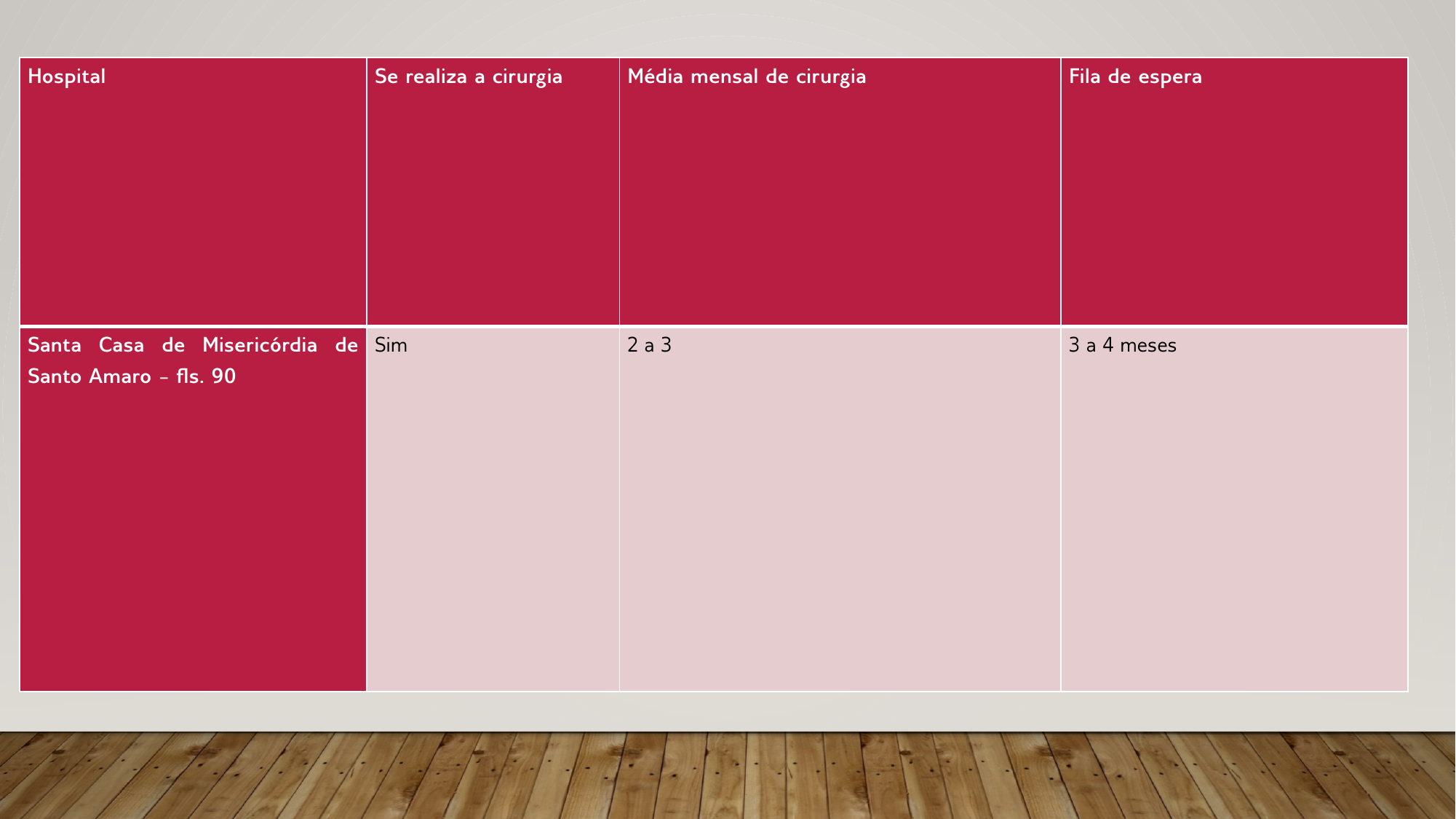

| Hospital | Se realiza a cirurgia | Média mensal de cirurgia | Fila de espera |
| --- | --- | --- | --- |
| Santa Casa de Misericórdia de Santo Amaro – fls. 90 | Sim | 2 a 3 | 3 a 4 meses |